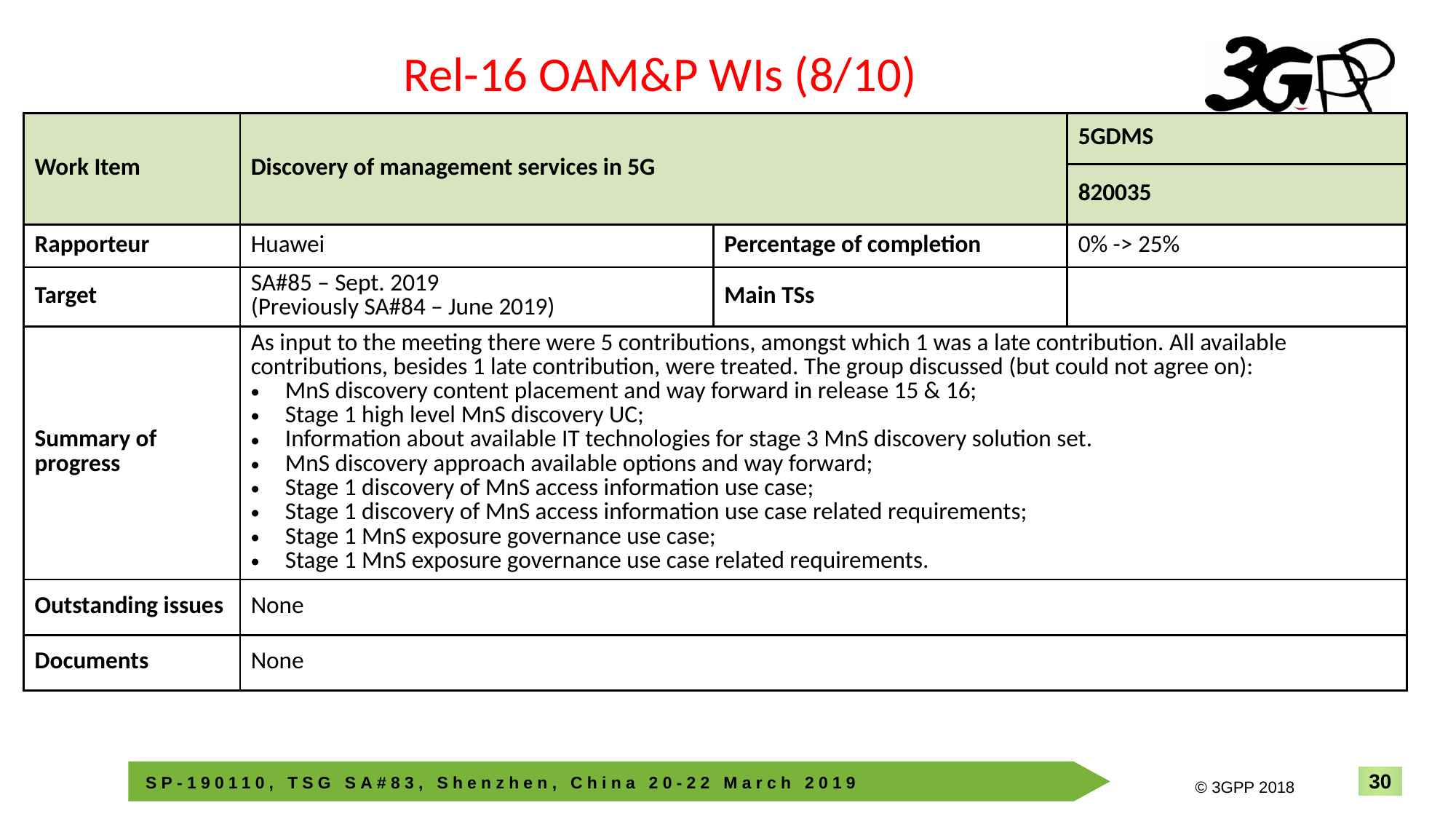

Rel-16 OAM&P WIs (8/10)
| Work Item | Discovery of management services in 5G |  | 5GDMS |
| --- | --- | --- | --- |
|  |  |  | 820035 |
| Rapporteur | Huawei | Percentage of completion | 0% -> 25% |
| Target | SA#85 – Sept. 2019 (Previously SA#84 – June 2019) | Main TSs |  |
| Summary of progress | As input to the meeting there were 5 contributions, amongst which 1 was a late contribution. All available contributions, besides 1 late contribution, were treated. The group discussed (but could not agree on): MnS discovery content placement and way forward in release 15 & 16; Stage 1 high level MnS discovery UC; Information about available IT technologies for stage 3 MnS discovery solution set. MnS discovery approach available options and way forward; Stage 1 discovery of MnS access information use case; Stage 1 discovery of MnS access information use case related requirements; Stage 1 MnS exposure governance use case; Stage 1 MnS exposure governance use case related requirements. |  |  |
| Outstanding issues | None |  |  |
| Documents | None |  |  |